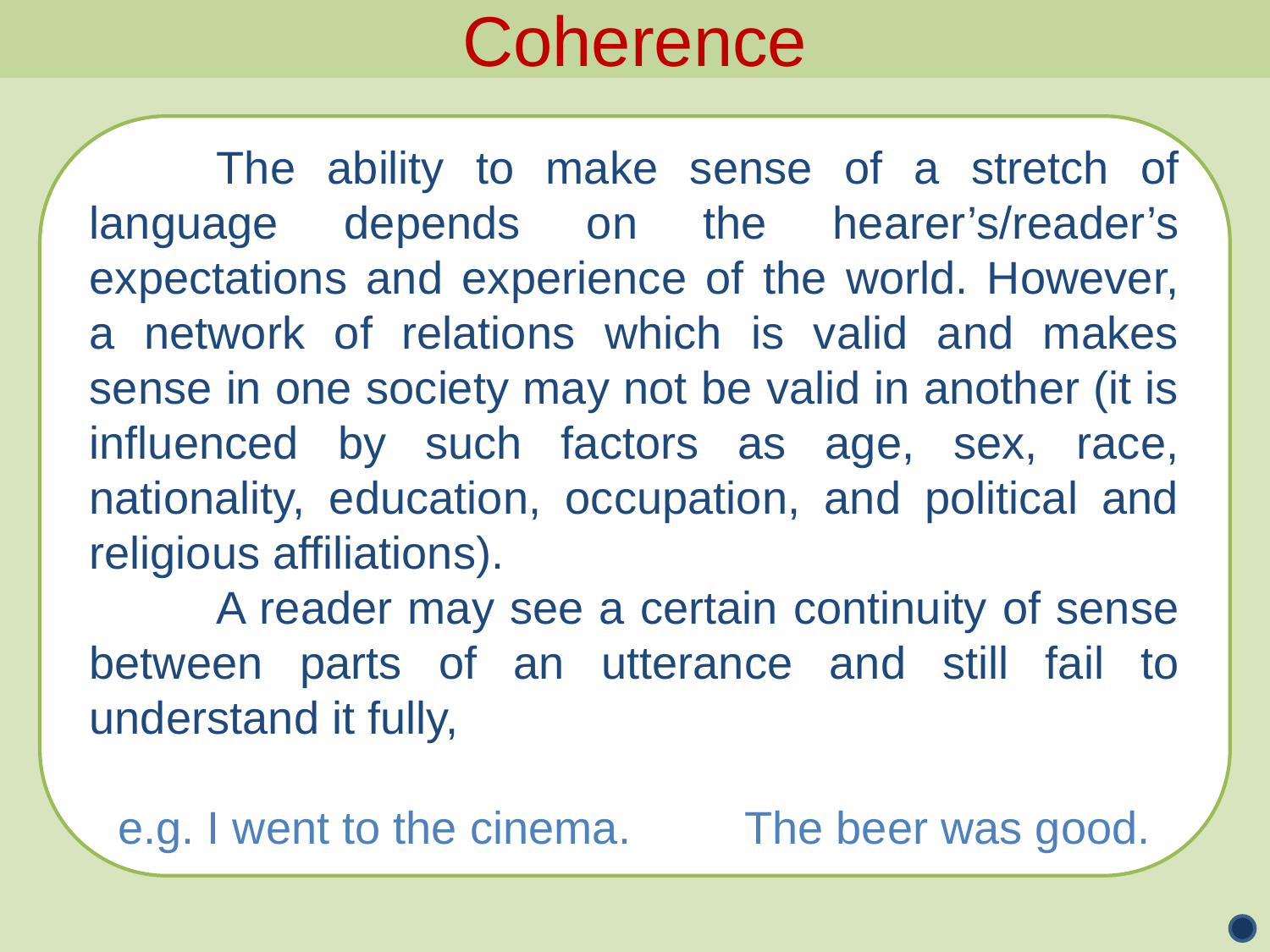

Coherence
	The ability to make sense of a stretch of language depends on the hearer’s/reader’s expectations and experience of the world. However, a network of relations which is valid and makes sense in one society may not be valid in another (it is influenced by such factors as age, sex, race, nationality, education, occupation, and political and religious affiliations).
	A reader may see a certain continuity of sense between parts of an utterance and still fail to understand it fully,

e.g. I went to the cinema.         The beer was good.